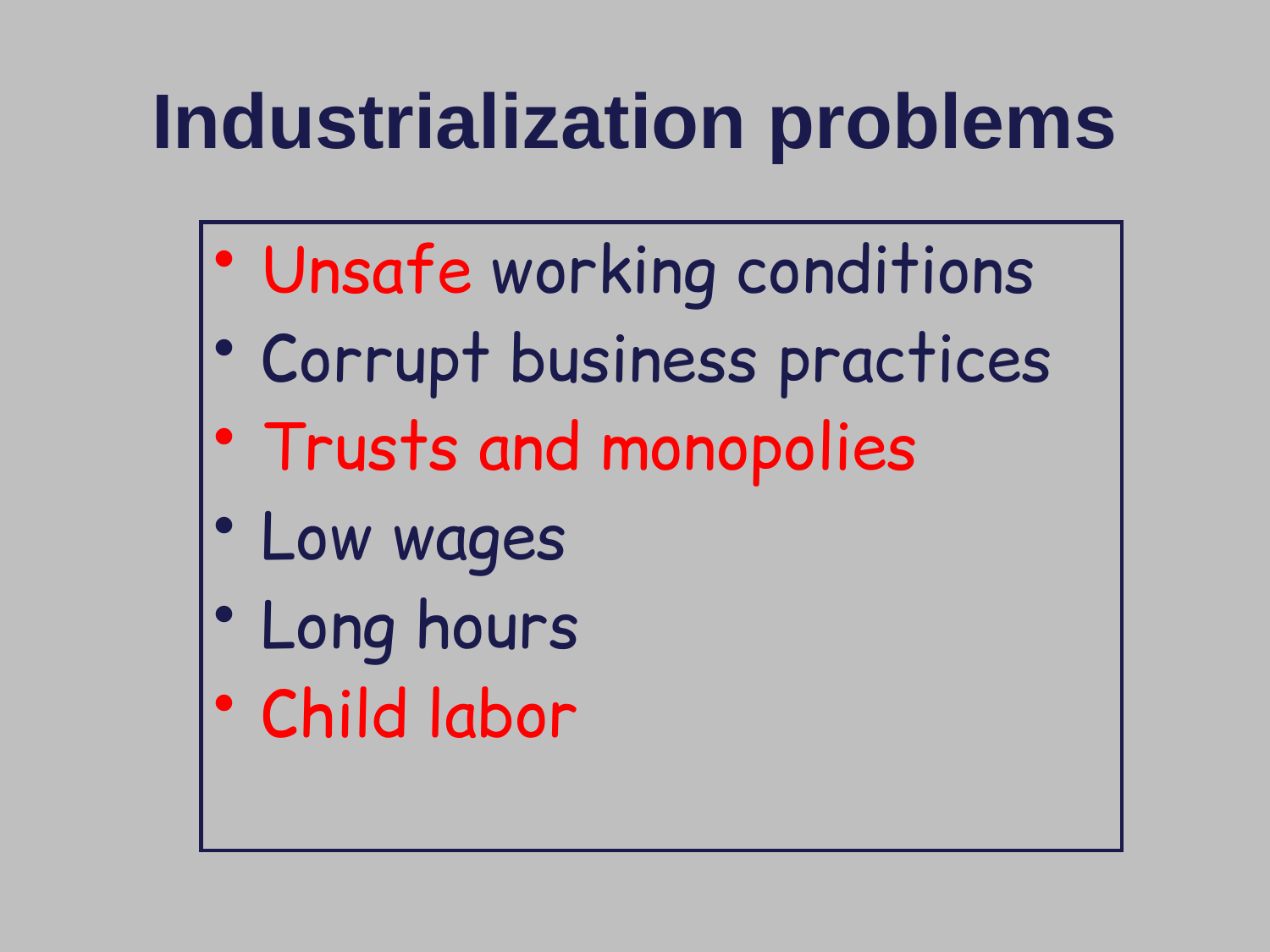

# Industrialization problems
Unsafe working conditions
Corrupt business practices
Trusts and monopolies
Low wages
Long hours
Child labor